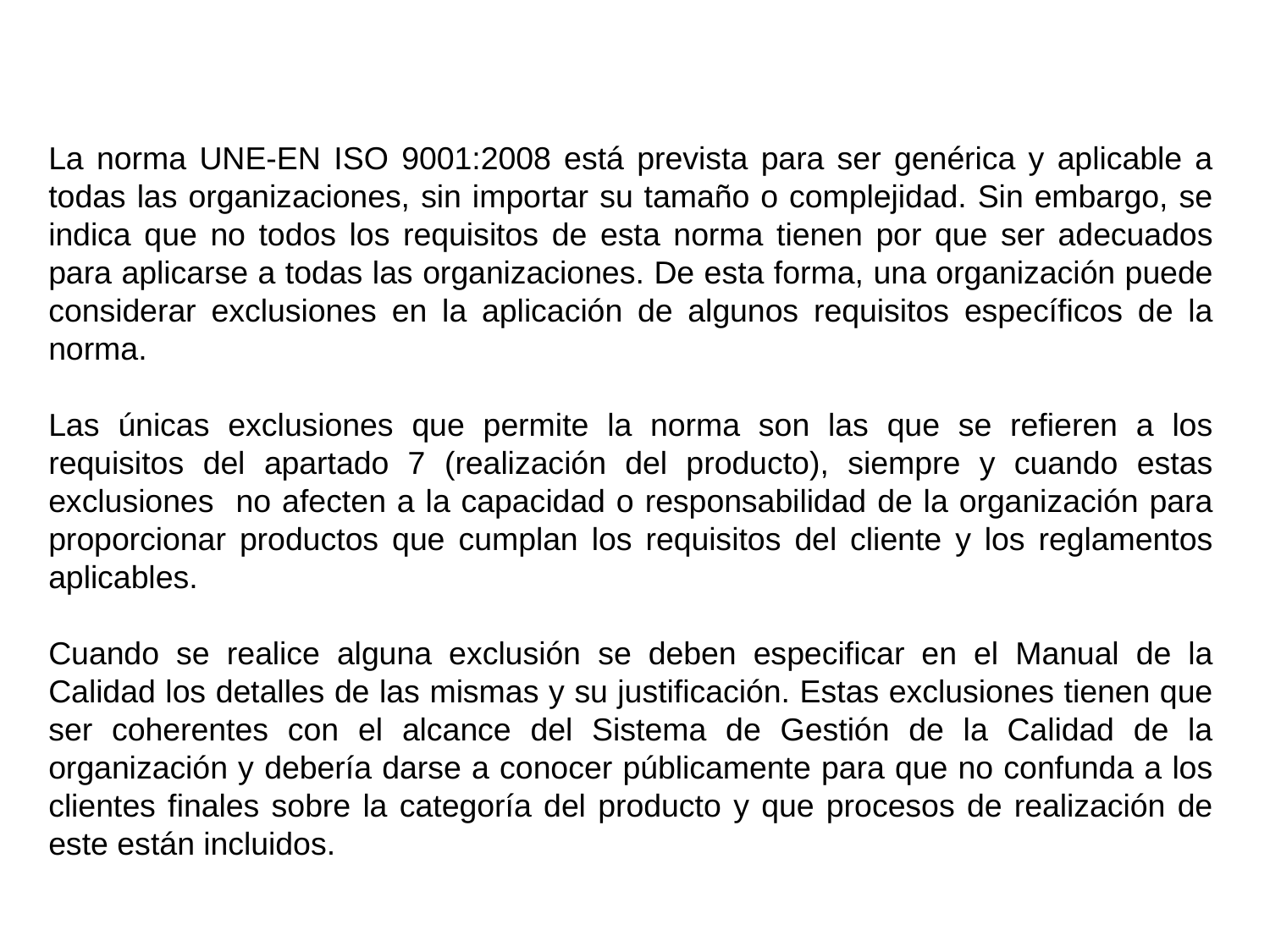

EXCLUSIONES PERMITIDAS EN LA NORMA
La norma UNE-EN ISO 9001:2008 está prevista para ser genérica y aplicable a todas las organizaciones, sin importar su tamaño o complejidad. Sin embargo, se indica que no todos los requisitos de esta norma tienen por que ser adecuados para aplicarse a todas las organizaciones. De esta forma, una organización puede considerar exclusiones en la aplicación de algunos requisitos específicos de la norma.

Las únicas exclusiones que permite la norma son las que se refieren a los requisitos del apartado 7 (realización del producto), siempre y cuando estas exclusiones  no afecten a la capacidad o responsabilidad de la organización para proporcionar productos que cumplan los requisitos del cliente y los reglamentos aplicables.

Cuando se realice alguna exclusión se deben especificar en el Manual de la Calidad los detalles de las mismas y su justificación. Estas exclusiones tienen que ser coherentes con el alcance del Sistema de Gestión de la Calidad de la organización y debería darse a conocer públicamente para que no confunda a los clientes finales sobre la categoría del producto y que procesos de realización de este están incluidos.